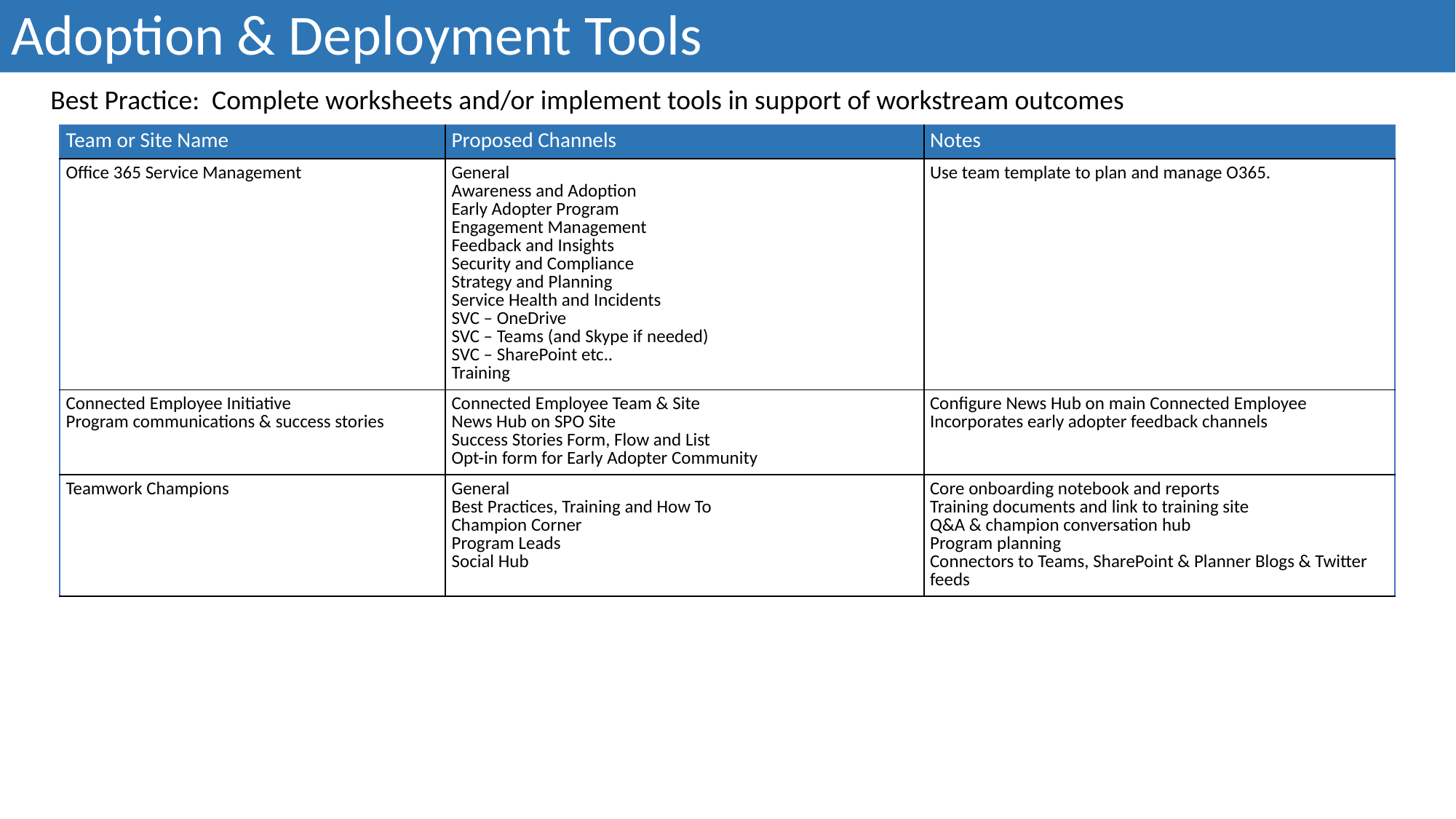

# Adoption & Deployment Tools
Best Practice:  Complete worksheets and/or implement tools in support of workstream outcomes
| Team or Site Name | Proposed Channels | Notes |
| --- | --- | --- |
| Office 365 Service Management | General Awareness and Adoption Early Adopter Program Engagement Management Feedback and Insights Security and Compliance Strategy and Planning Service Health and Incidents SVC – OneDrive SVC – Teams (and Skype if needed) SVC – SharePoint etc.. Training | Use team template to plan and manage O365. |
| Connected Employee Initiative Program communications & success stories | Connected Employee Team & Site News Hub on SPO Site Success Stories Form, Flow and List Opt-in form for Early Adopter Community | Configure News Hub on main Connected Employee Incorporates early adopter feedback channels |
| Teamwork Champions | General Best Practices, Training and How To Champion Corner Program Leads Social Hub | Core onboarding notebook and reports Training documents and link to training site Q&A & champion conversation hub Program planning Connectors to Teams, SharePoint & Planner Blogs & Twitter feeds |